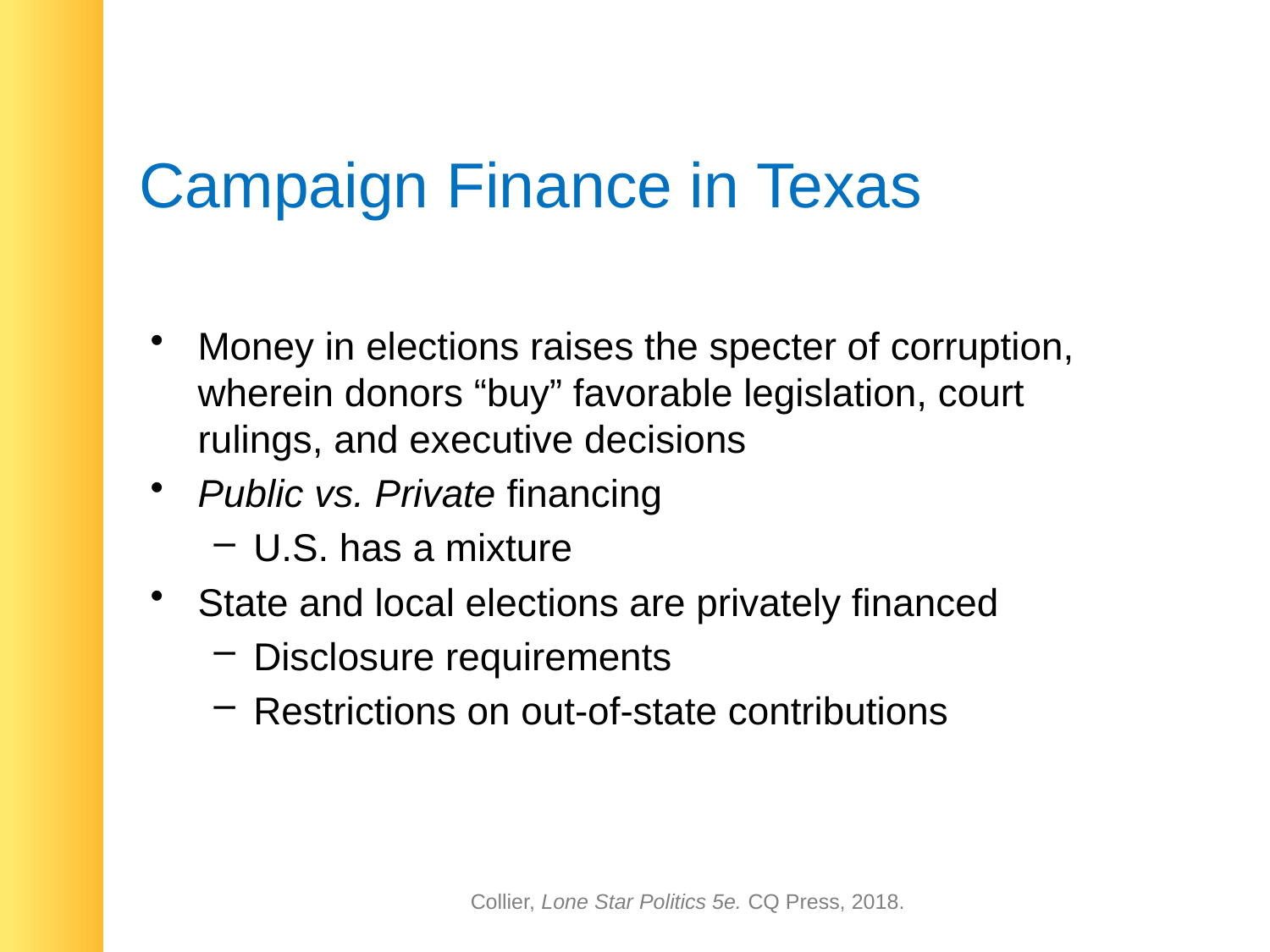

# Campaign Finance in Texas
Money in elections raises the specter of corruption, wherein donors “buy” favorable legislation, court rulings, and executive decisions
Public vs. Private financing
U.S. has a mixture
State and local elections are privately financed
Disclosure requirements
Restrictions on out-of-state contributions
Collier, Lone Star Politics 5e. CQ Press, 2018.